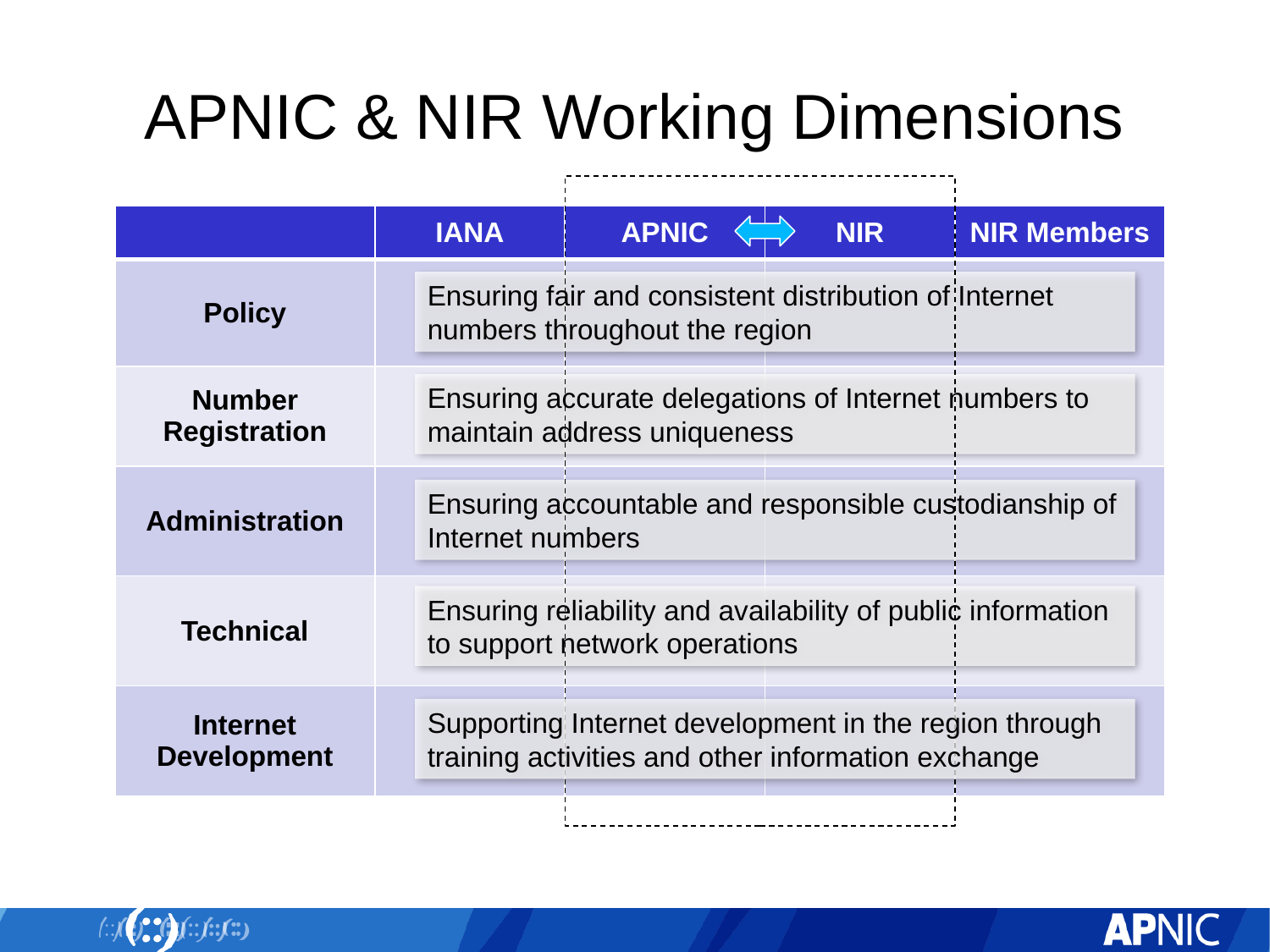

# APNIC & NIR Working Dimensions

|  | IANA | APNIC | NIR | NIR Members |
| --- | --- | --- | --- | --- |
| Policy |  |  |  |  |
| Number Registration |  |  |  |  |
| Administration |  |  |  |  |
| Technical |  |  |  |  |
| Internet Development |  |  |  |  |
Ensuring fair and consistent distribution of Internet numbers throughout the region
Ensuring accurate delegations of Internet numbers to maintain address uniqueness
Ensuring accountable and responsible custodianship of Internet numbers
Ensuring reliability and availability of public information to support network operations
Supporting Internet development in the region through training activities and other information exchange